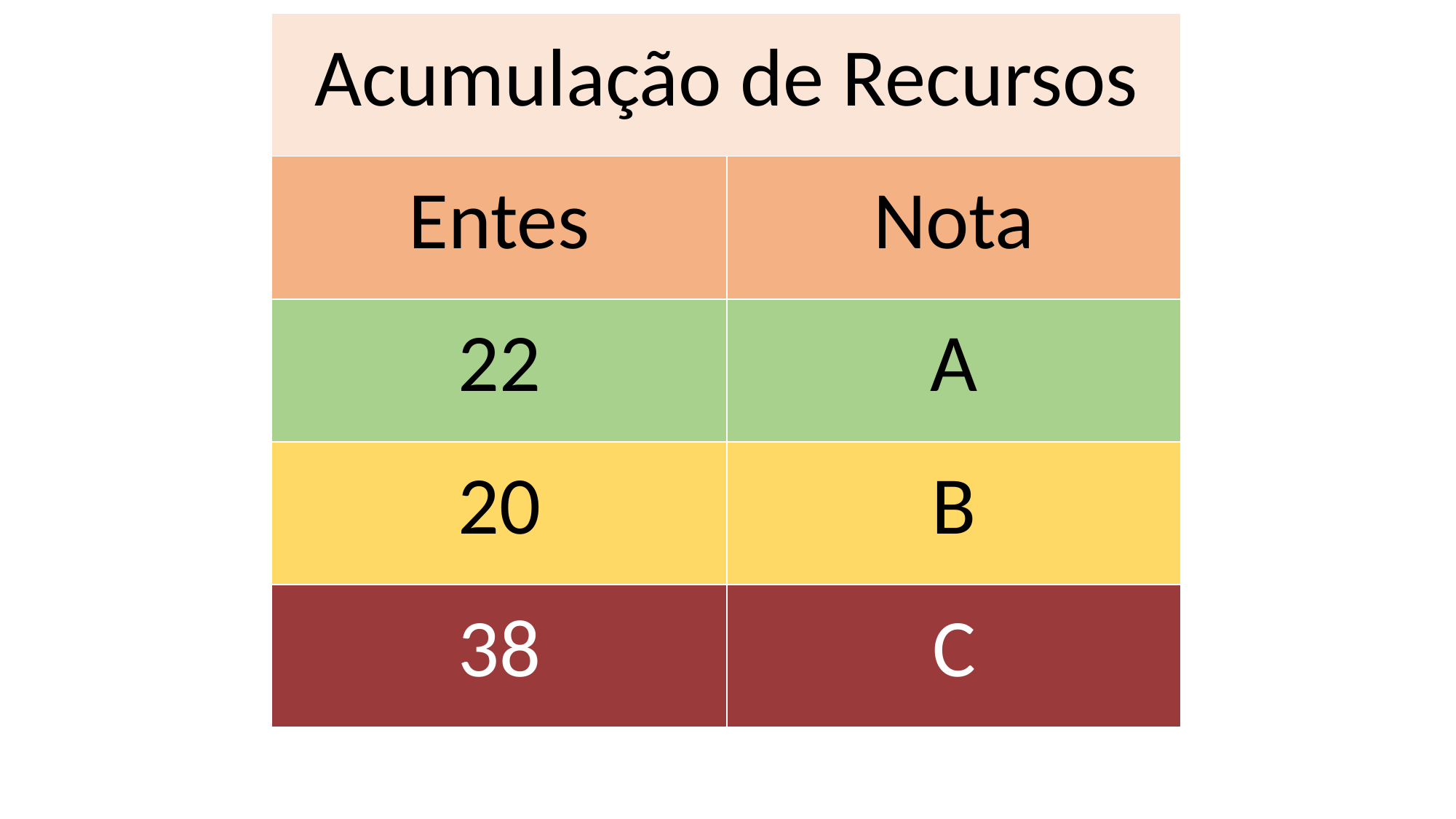

| Acumulação de Recursos |  |
| --- | --- |
| Entes | Nota |
| 22 | A |
| 20 | B |
| 38 | C |